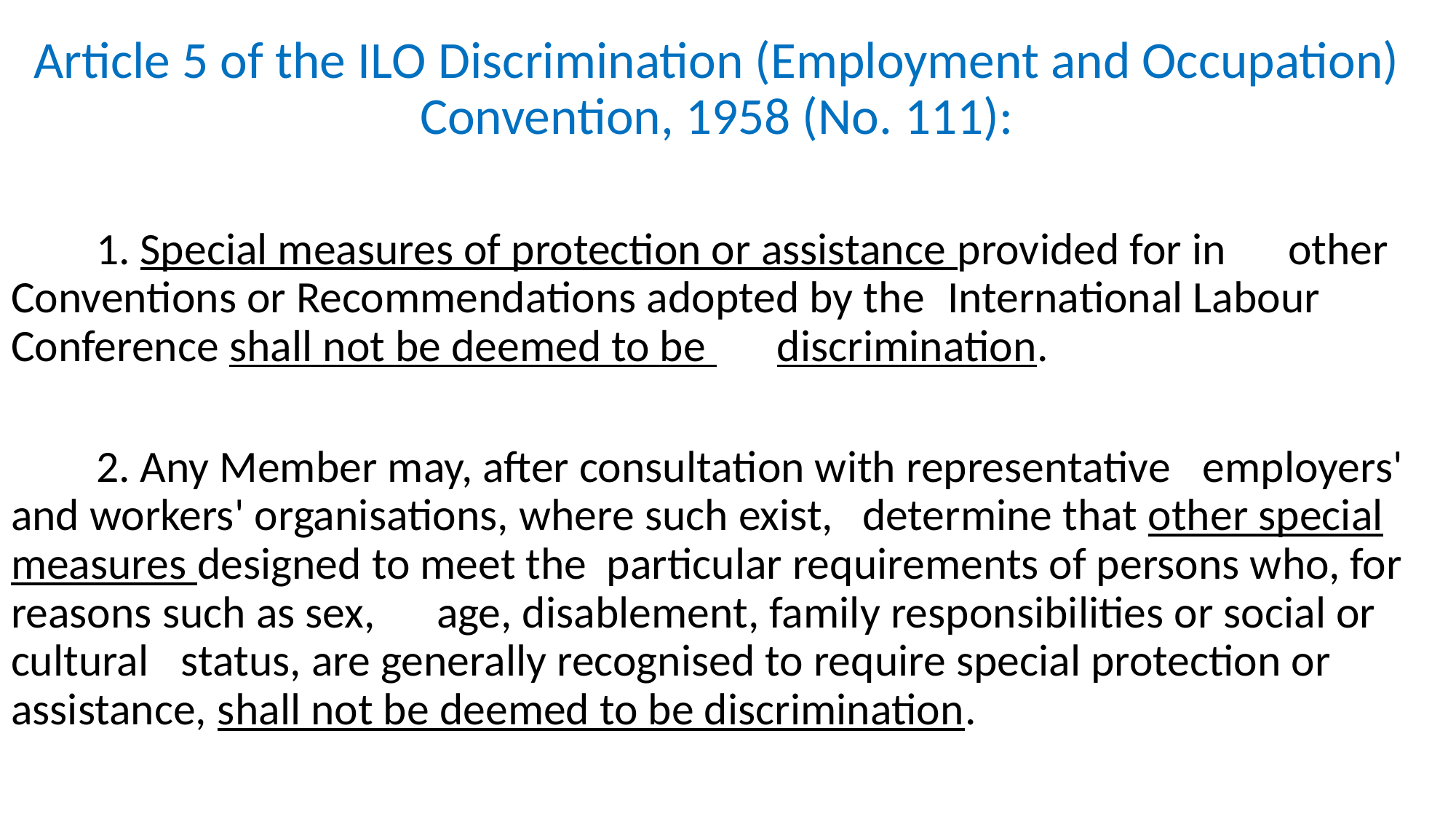

Article 5 of the ILO Discrimination (Employment and Occupation) Convention, 1958 (No. 111):

	1. Special measures of protection or assistance provided for in 	other Conventions or Recommendations adopted by the 	International Labour Conference shall not be deemed to be 	discrimination.

	2. Any Member may, after consultation with representative 	employers' and workers' organisations, where such exist, 	determine that other special measures designed to meet the 	particular requirements of persons who, for reasons such as sex, 	age, disablement, family responsibilities or social or cultural 	status, are generally recognised to require special protection or 	assistance, shall not be deemed to be discrimination.